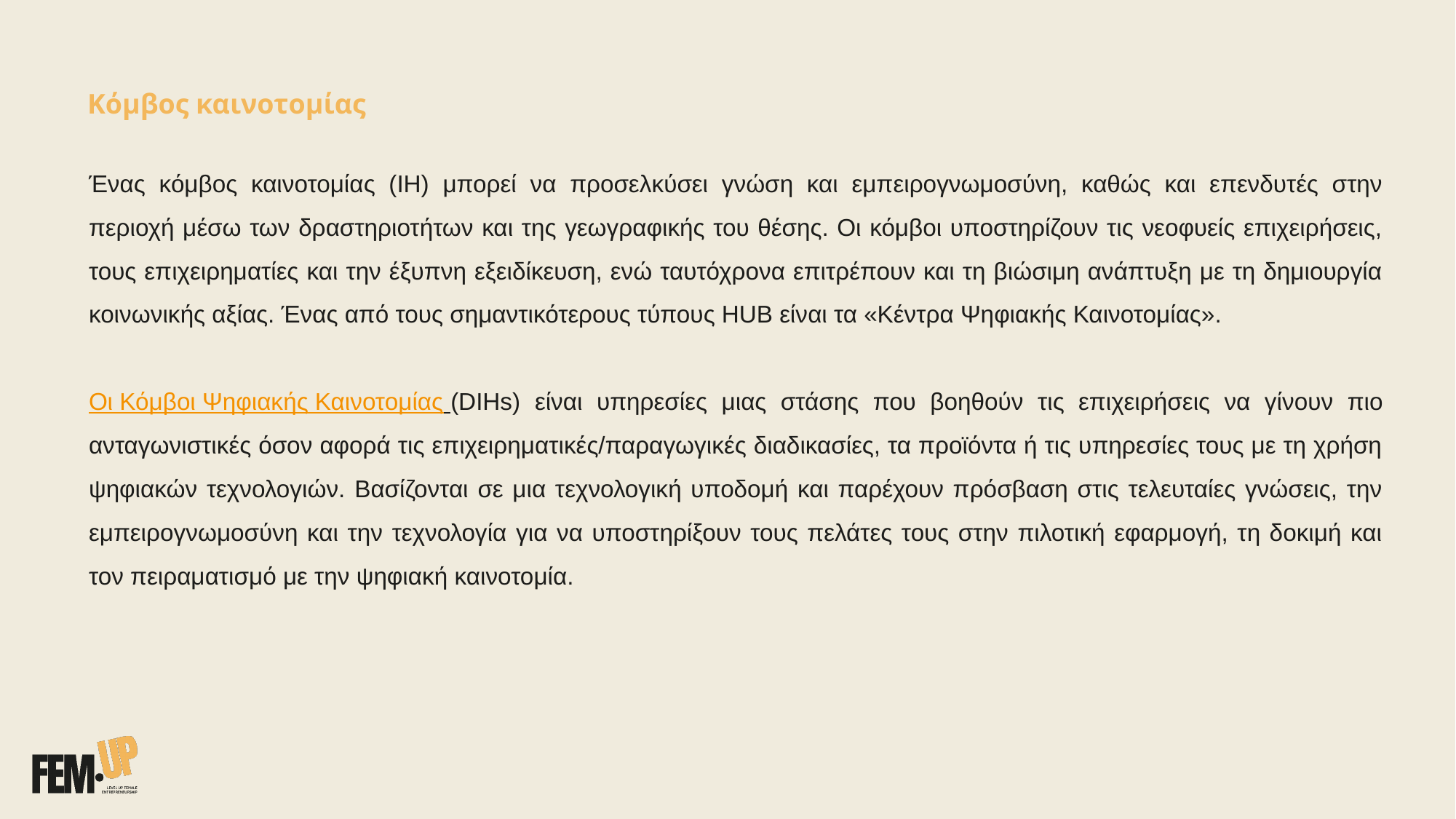

Κόμβος καινοτομίας
Ένας κόμβος καινοτομίας (IH) μπορεί να προσελκύσει γνώση και εμπειρογνωμοσύνη, καθώς και επενδυτές στην περιοχή μέσω των δραστηριοτήτων και της γεωγραφικής του θέσης. Οι κόμβοι υποστηρίζουν τις νεοφυείς επιχειρήσεις, τους επιχειρηματίες και την έξυπνη εξειδίκευση, ενώ ταυτόχρονα επιτρέπουν και τη βιώσιμη ανάπτυξη με τη δημιουργία κοινωνικής αξίας. Ένας από τους σημαντικότερους τύπους HUB είναι τα «Κέντρα Ψηφιακής Καινοτομίας».

Οι Κόμβοι Ψηφιακής Καινοτομίας (DIHs) είναι υπηρεσίες μιας στάσης που βοηθούν τις επιχειρήσεις να γίνουν πιο ανταγωνιστικές όσον αφορά τις επιχειρηματικές/παραγωγικές διαδικασίες, τα προϊόντα ή τις υπηρεσίες τους με τη χρήση ψηφιακών τεχνολογιών. Βασίζονται σε μια τεχνολογική υποδομή και παρέχουν πρόσβαση στις τελευταίες γνώσεις, την εμπειρογνωμοσύνη και την τεχνολογία για να υποστηρίξουν τους πελάτες τους στην πιλοτική εφαρμογή, τη δοκιμή και τον πειραματισμό με την ψηφιακή καινοτομία.